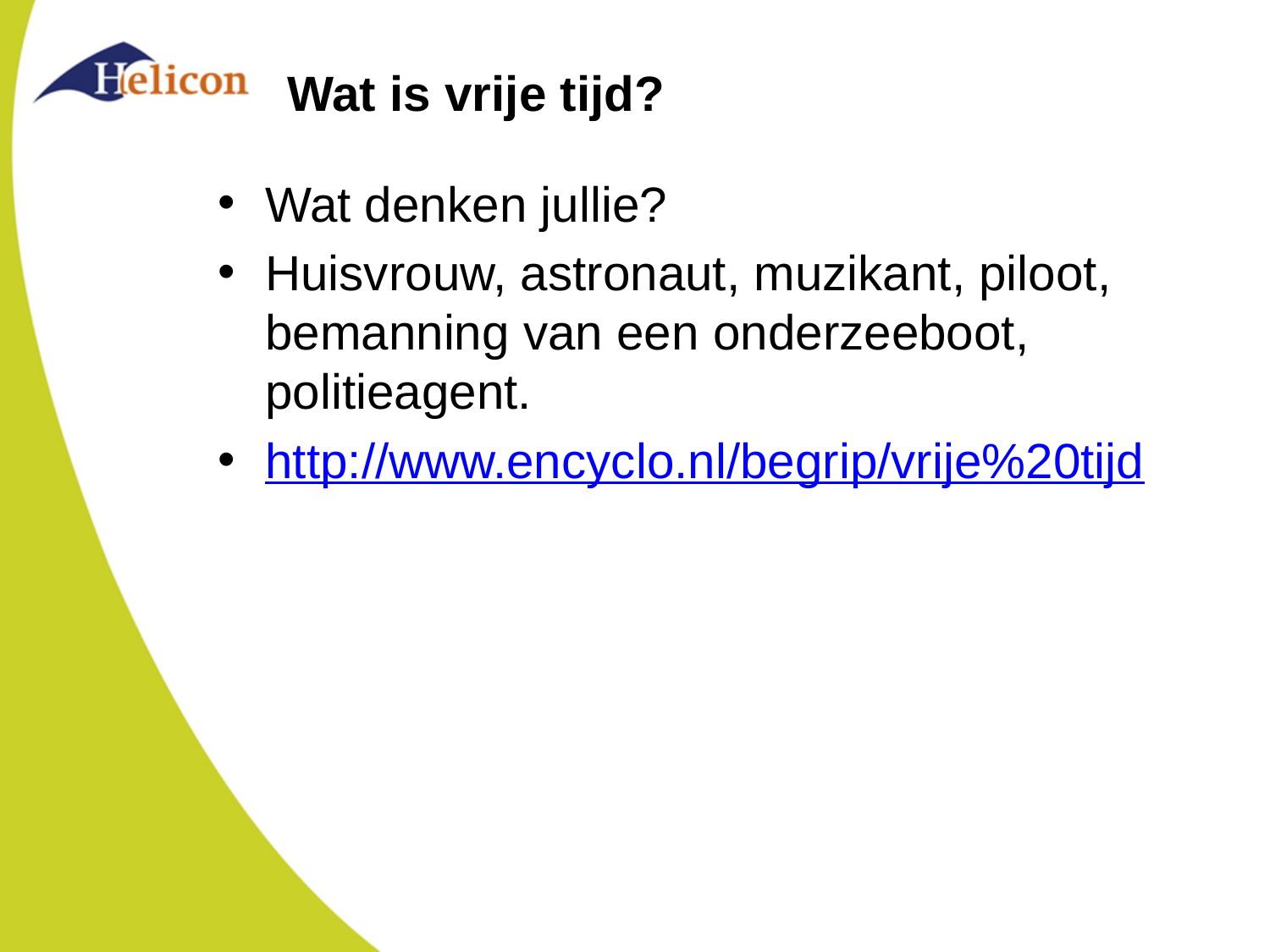

# Wat is vrije tijd?
Wat denken jullie?
Huisvrouw, astronaut, muzikant, piloot, bemanning van een onderzeeboot, politieagent.
http://www.encyclo.nl/begrip/vrije%20tijd